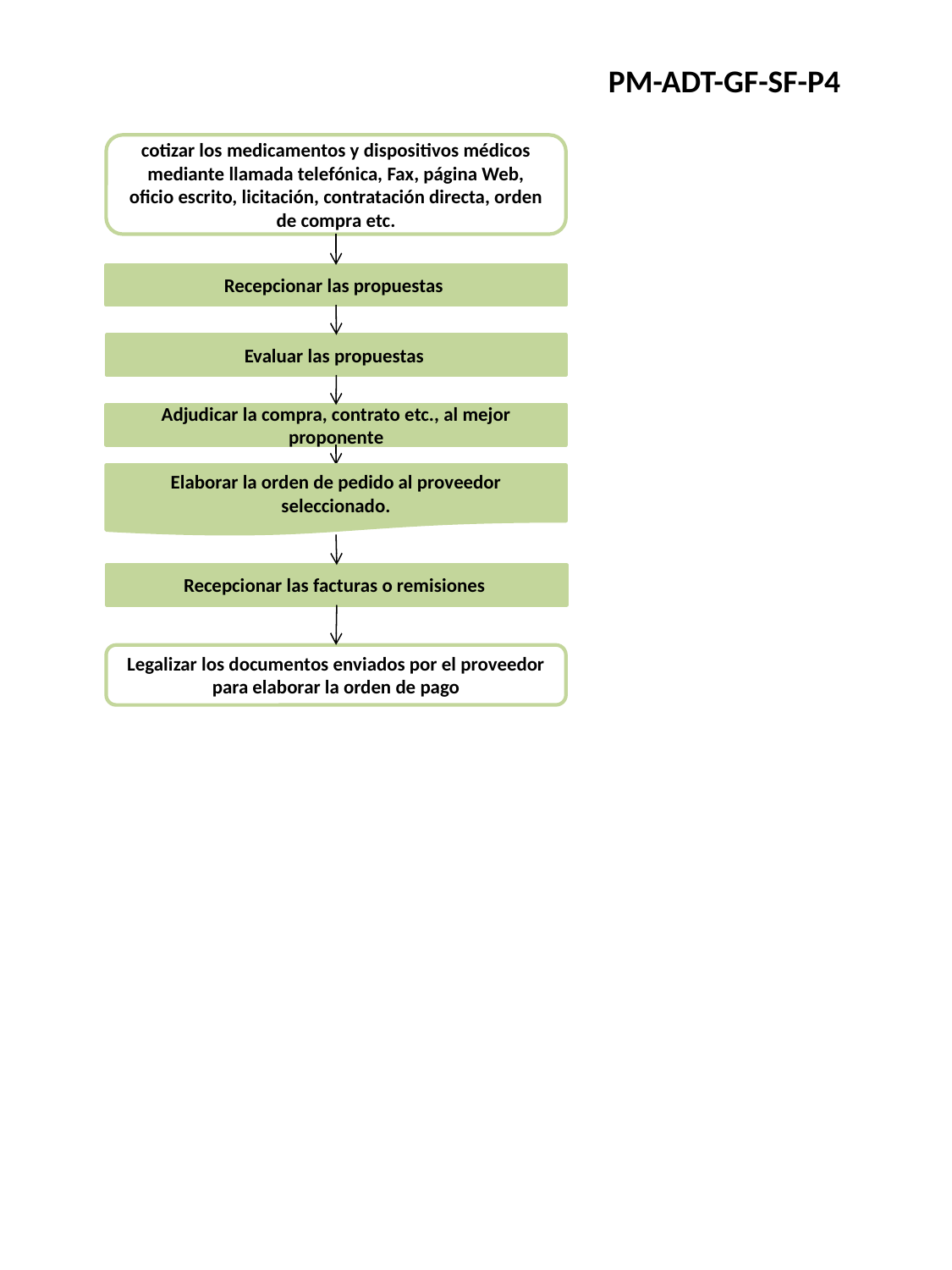

PM-ADT-GF-SF-P4
cotizar los medicamentos y dispositivos médicos mediante llamada telefónica, Fax, página Web, oficio escrito, licitación, contratación directa, orden de compra etc.
Recepcionar las propuestas
Evaluar las propuestas
Adjudicar la compra, contrato etc., al mejor proponente
Elaborar la orden de pedido al proveedor seleccionado.
Recepcionar las facturas o remisiones
Legalizar los documentos enviados por el proveedor para elaborar la orden de pago